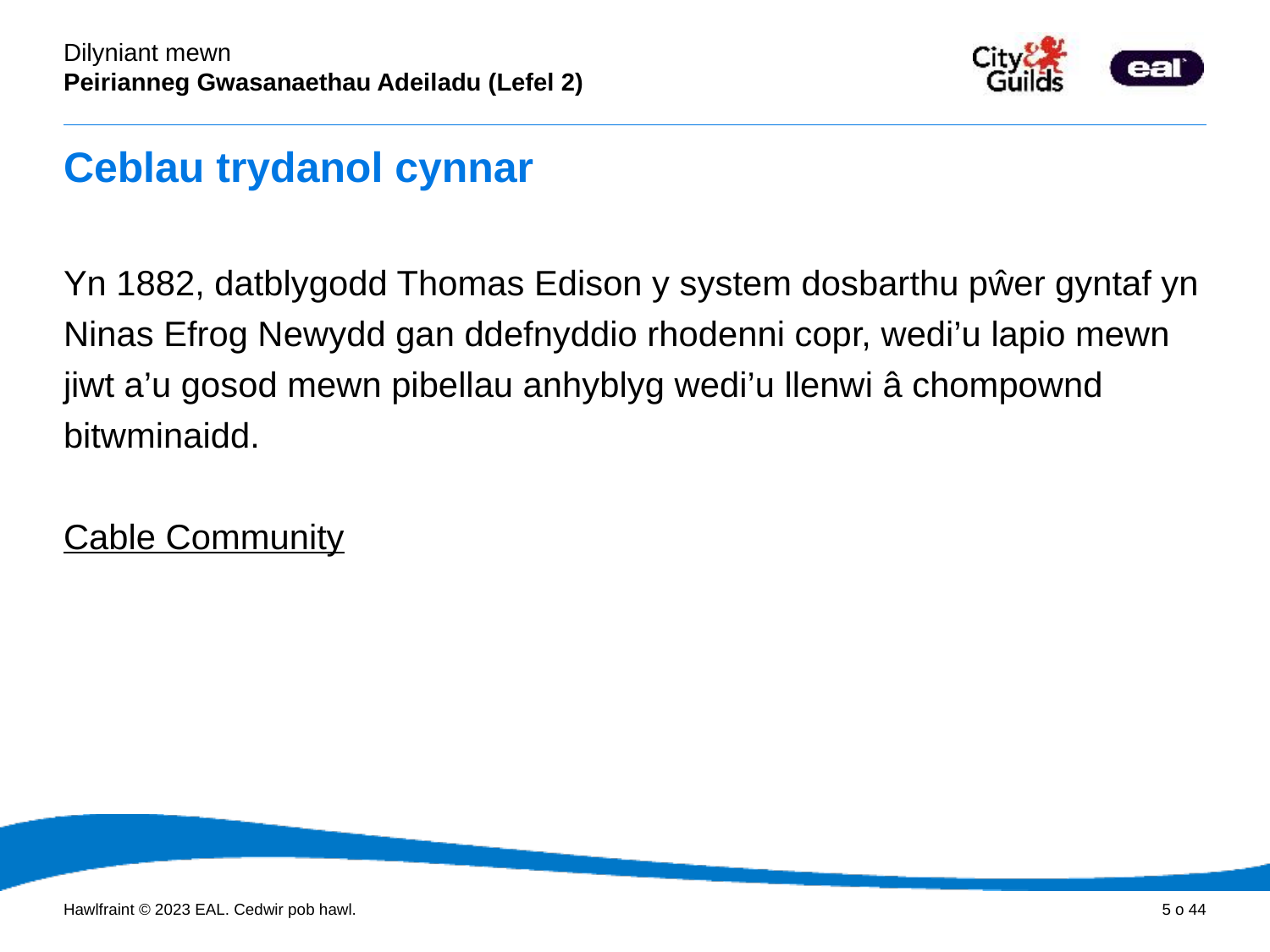

# Ceblau trydanol cynnar

Yn 1882, datblygodd Thomas Edison y system dosbarthu pŵer gyntaf yn Ninas Efrog Newydd gan ddefnyddio rhodenni copr, wedi’u lapio mewn jiwt a’u gosod mewn pibellau anhyblyg wedi’u llenwi â chompownd bitwminaidd.

Cable Community